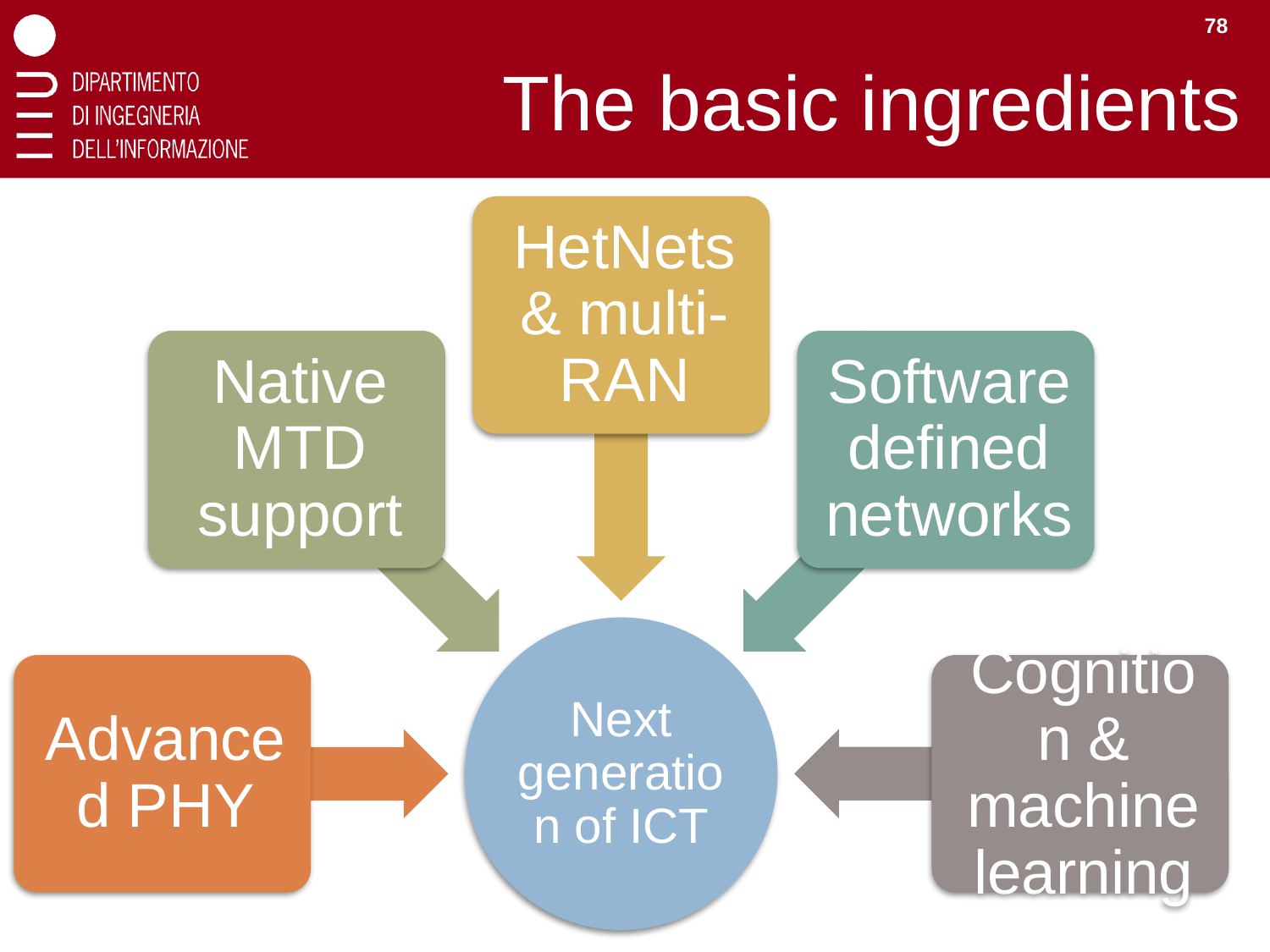

78
# The basic ingredients
Next generation of ICT
Advanced PHY
Native MTD support
HetNets & multi-RAN
Software defined networks
Cognition & machine learning